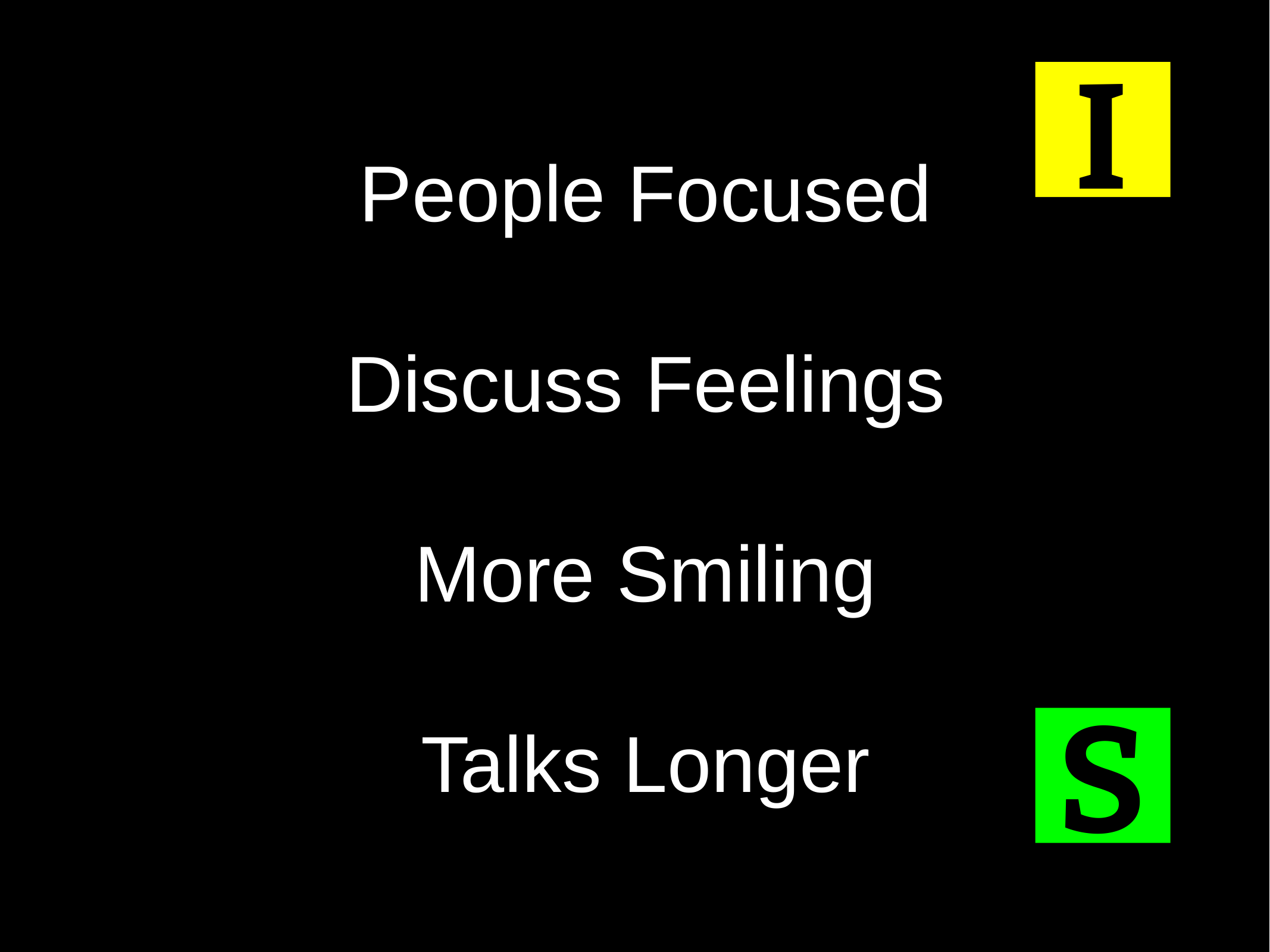

I

People Focused

Discuss Feelings

More Smiling

Talks Longer
S